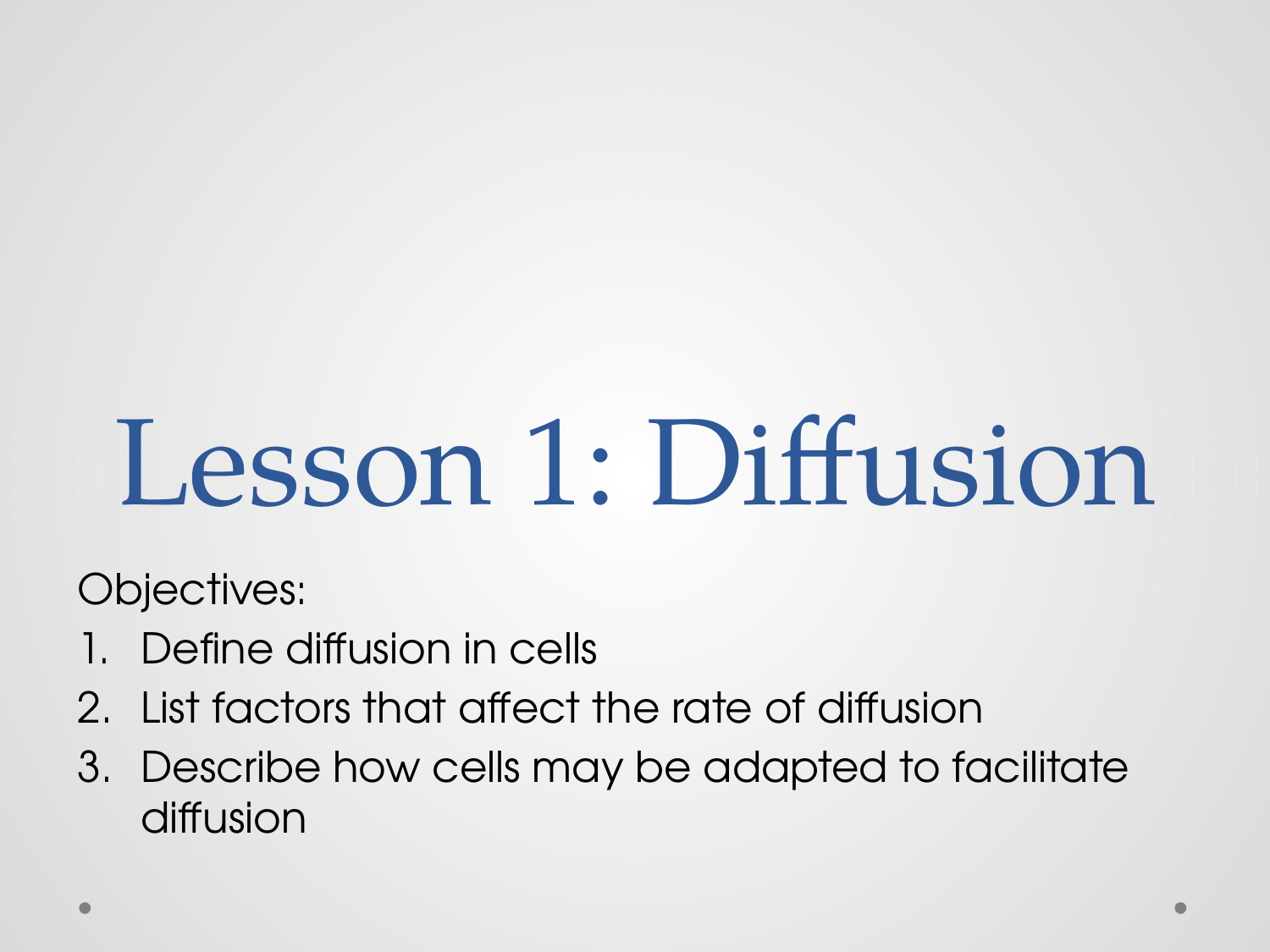

# Lesson 1: Diffusion
Objectives:
Define diffusion in cells
List factors that affect the rate of diffusion
Describe how cells may be adapted to facilitate diffusion